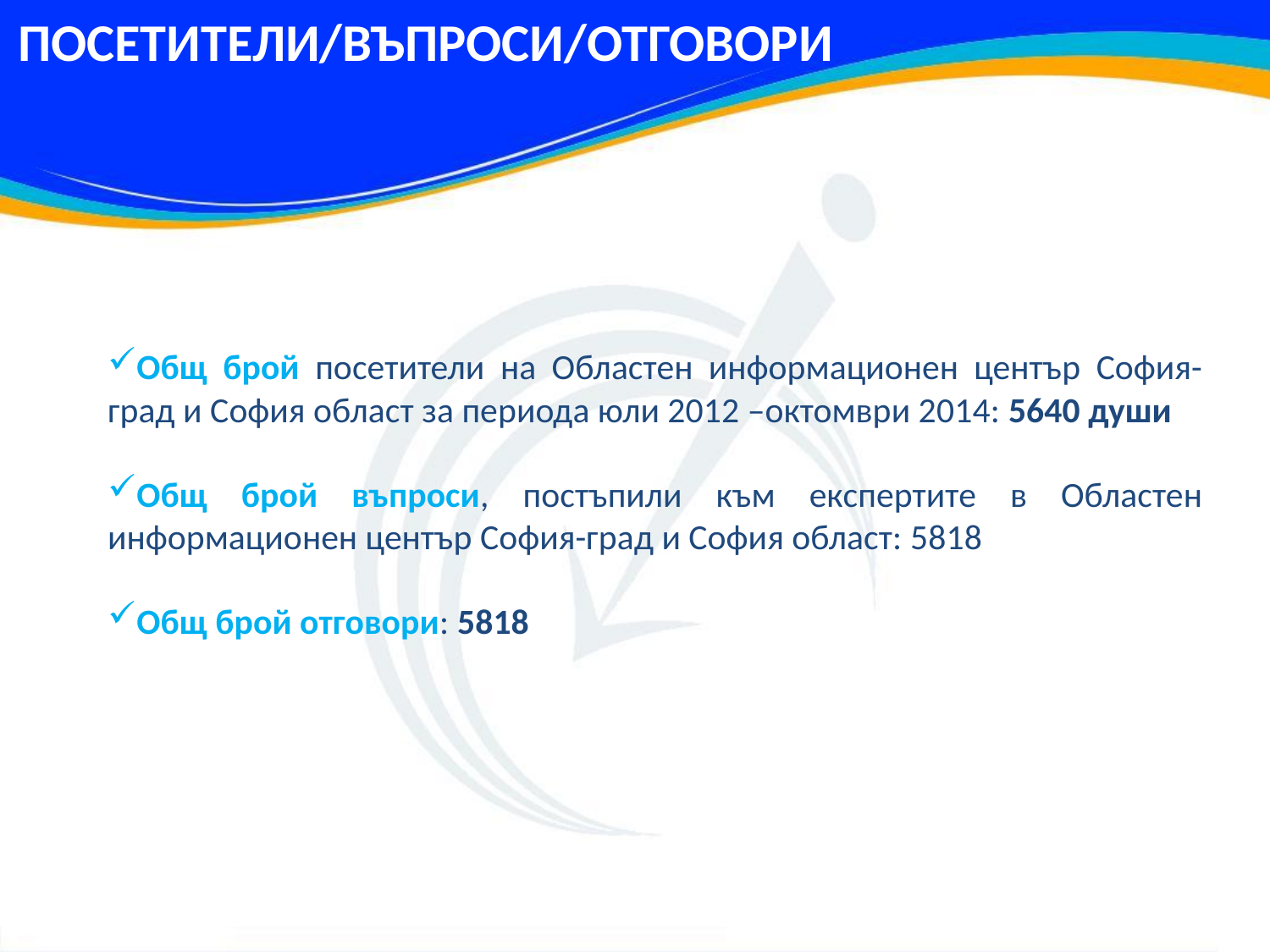

ПОСЕТИТЕЛИ/ВЪПРОСИ/ОТГОВОРИ

Общ брой посетители на Областен информационен център София-град и София област за периода юли 2012 –октомври 2014: 5640 души

Общ брой въпроси, постъпили към експертите в Областен информационен център София-град и София област: 5818

Общ брой отговори: 5818